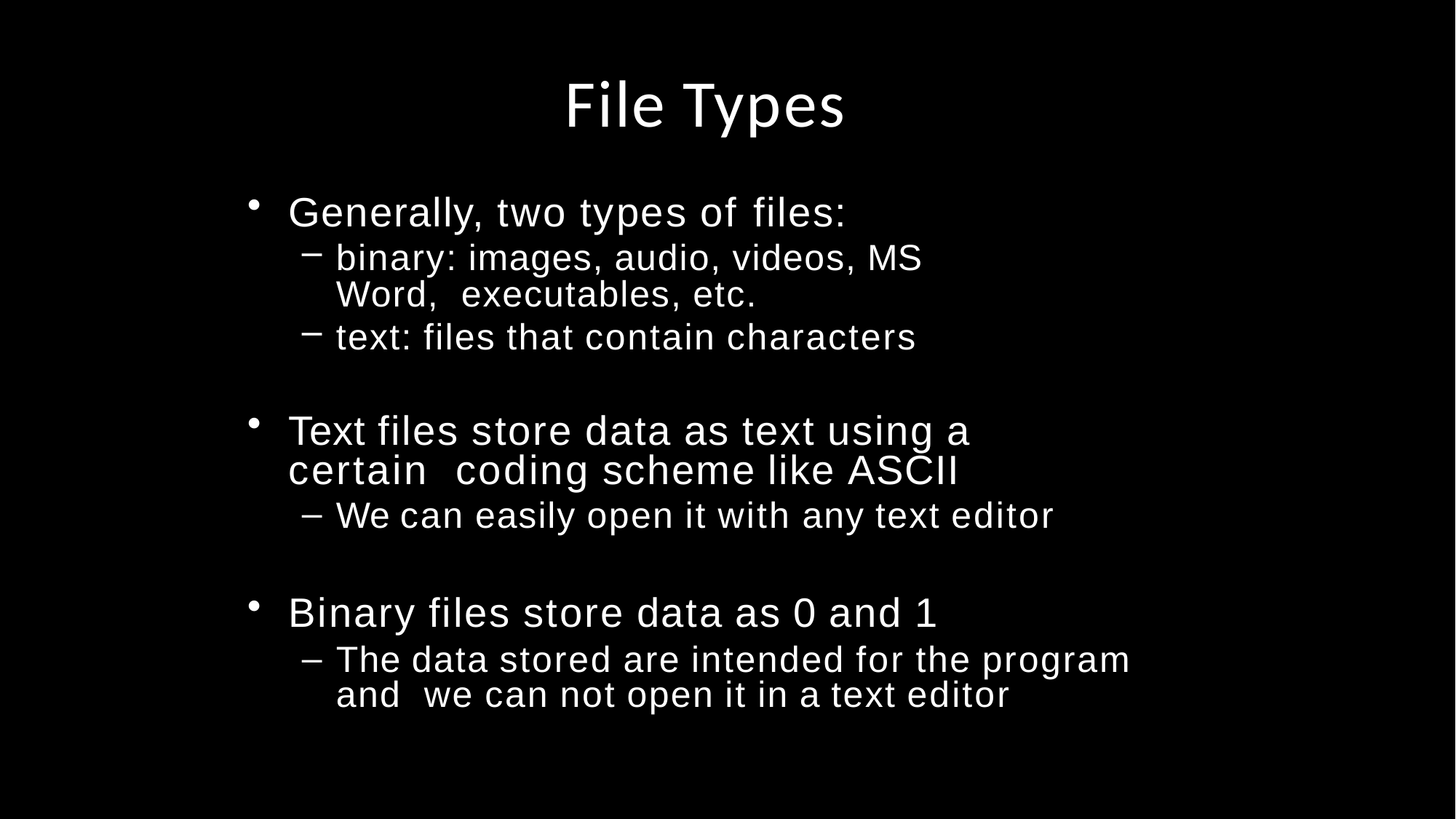

# File Types
Generally, two types of files:
binary: images, audio, videos, MS Word,  executables, etc.
text: files that contain characters

Text files store data as text using a certain  coding scheme like ASCII
We can easily open it with any text editor

Binary files store data as 0 and 1
The data stored are intended for the program and  we can not open it in a text editor